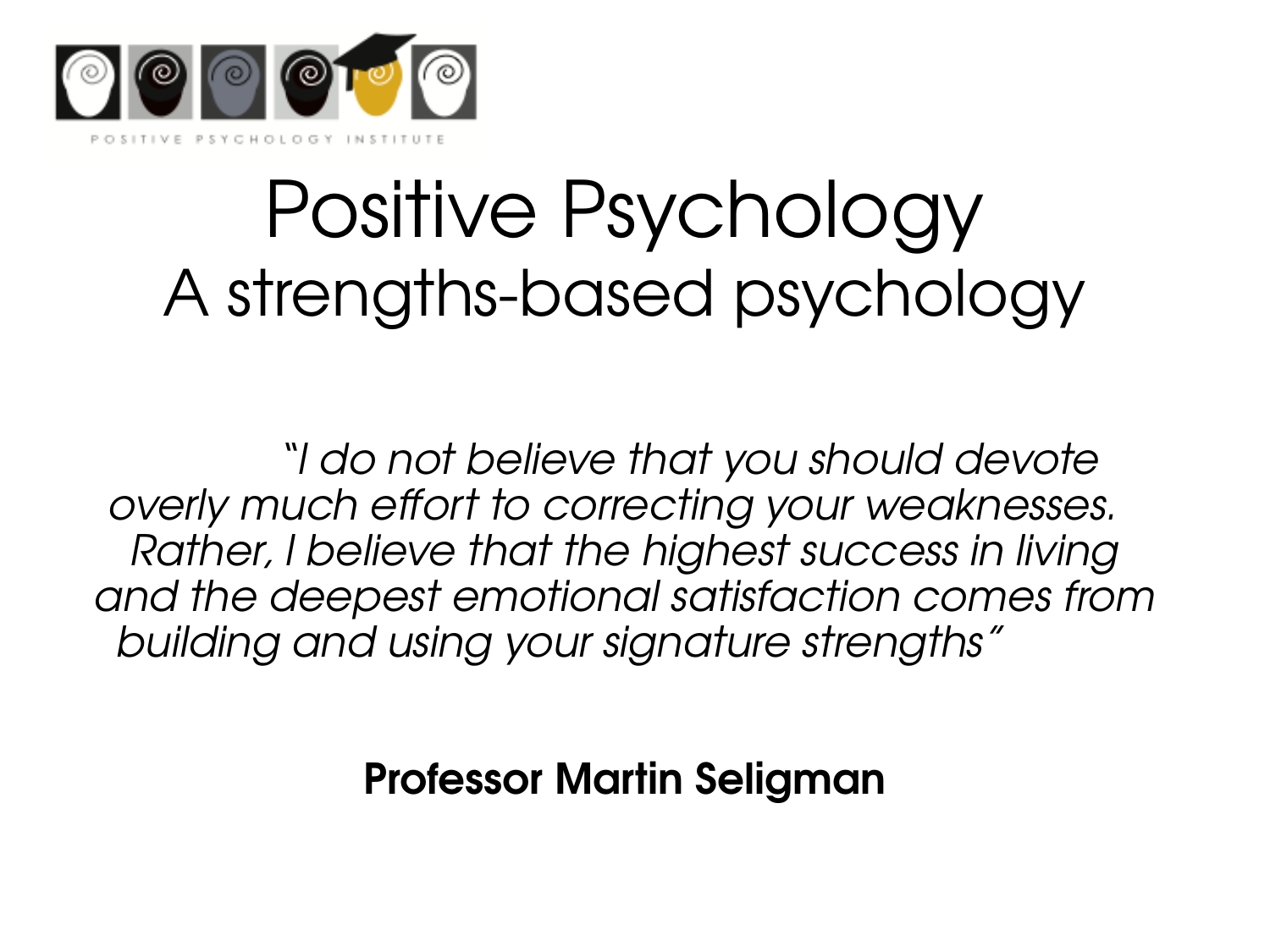

Positive Psychology
A strengths-based psychology

	“I do not believe that you should devote overly much effort to correcting your weaknesses.
Rather, I believe that the highest success in living and the deepest emotional satisfaction comes from building and using your signature strengths”

Professor Martin Seligman